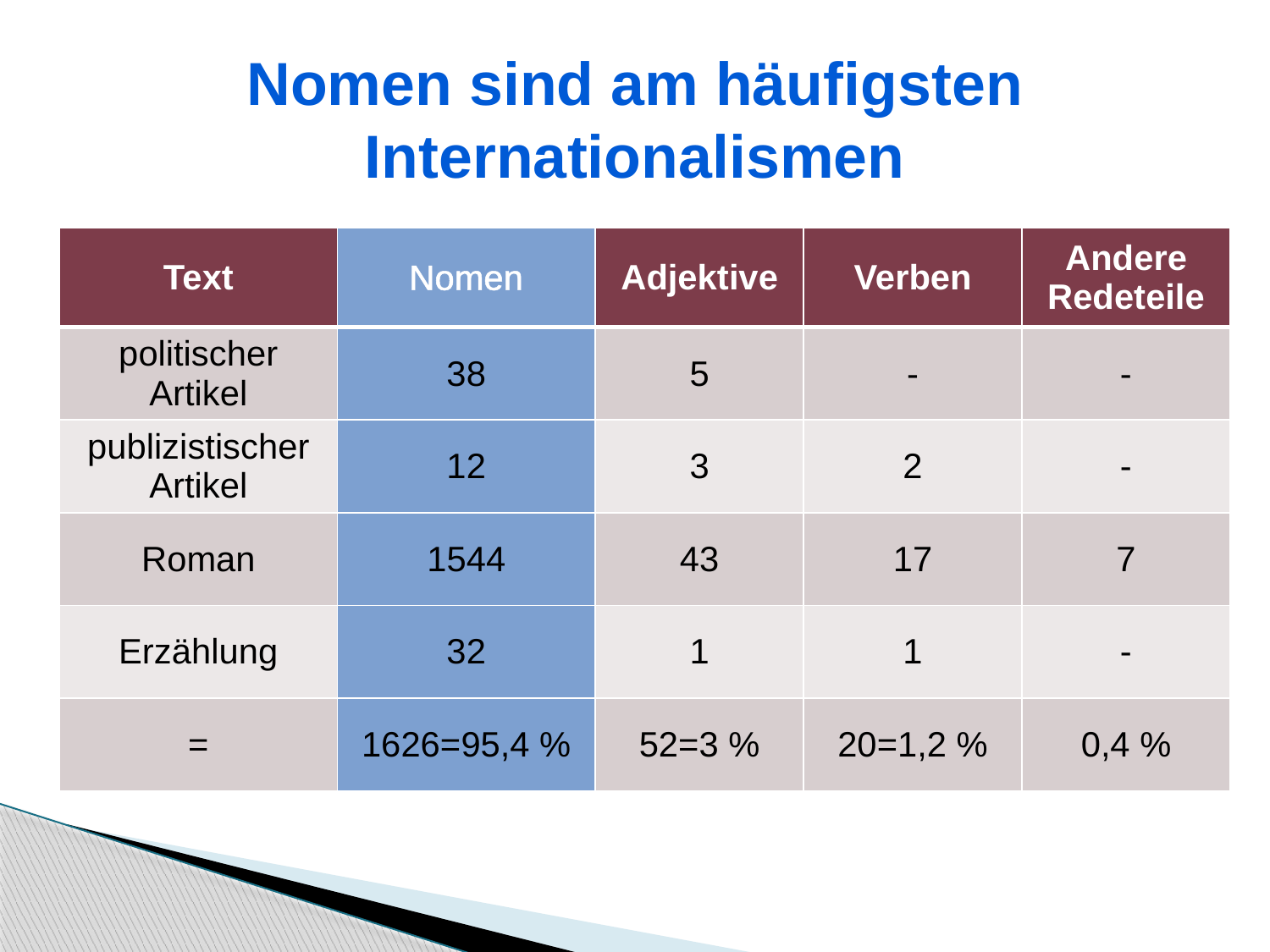

# Nomen sind am häufigsten Internationalismen
| Text | Nomen | Adjektive | Verben | Andere Redeteile |
| --- | --- | --- | --- | --- |
| politischer Artikel | 38 | 5 | - | - |
| publizistischer Artikel | 12 | 3 | 2 | - |
| Roman | 1544 | 43 | 17 | 7 |
| Erzählung | 32 | 1 | 1 | - |
| = | 1626=95,4 % | 52=3 % | 20=1,2 % | 0,4 % |